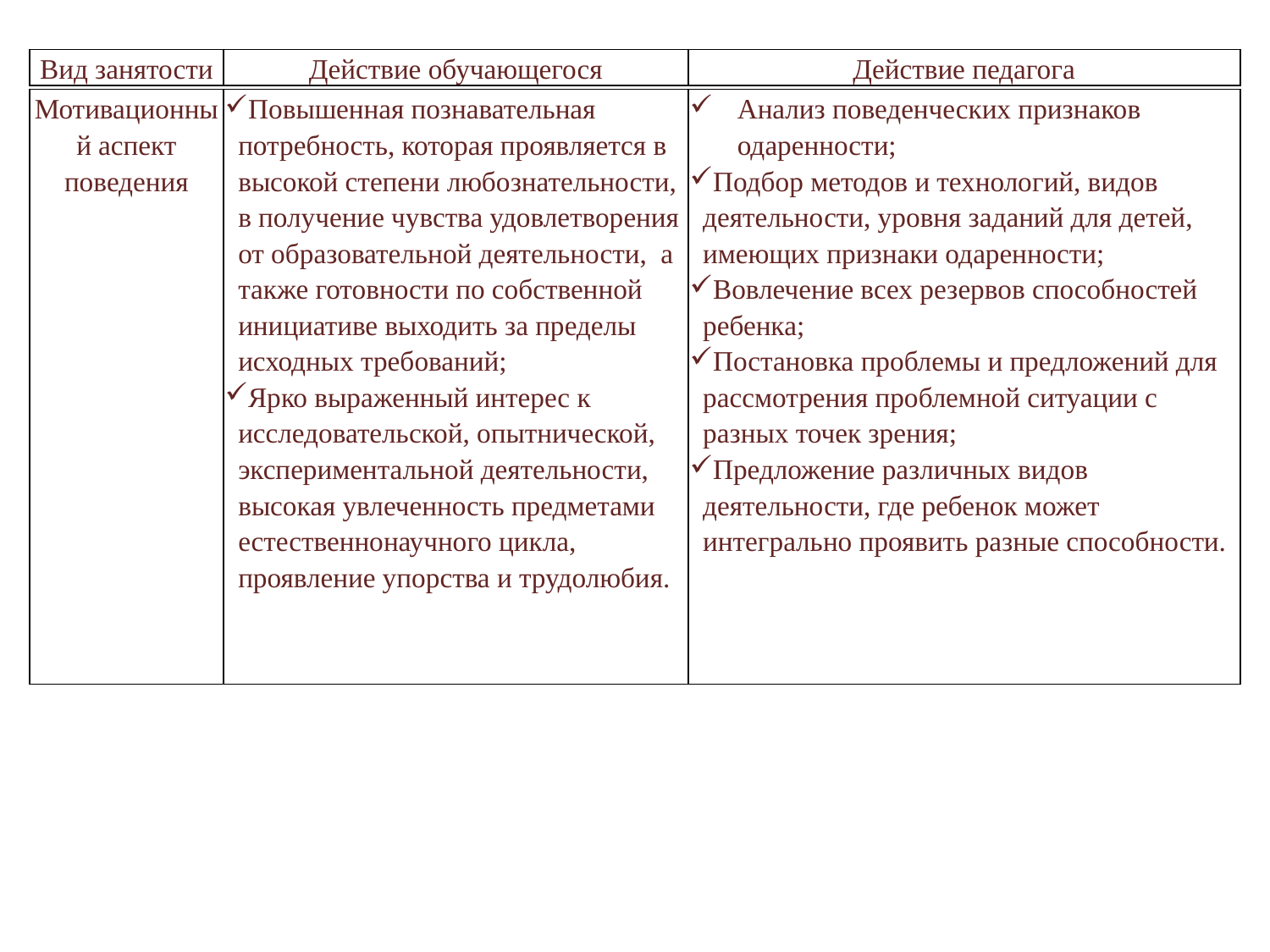

| Вид занятости | Действие обучающегося | Действие педагога |
| --- | --- | --- |
| Мотивационный аспект поведения | Повышенная познавательная потребность, которая проявляется в высокой степени любознательности, в получение чувства удовлетворения от образовательной деятельности, а также готовности по собственной инициативе выходить за пределы исходных требований; Ярко выраженный интерес к исследовательской, опытнической, экспериментальной деятельности, высокая увлеченность предметами естественнонаучного цикла, проявление упорства и трудолюбия. | Анализ поведенческих признаков одаренности; Подбор методов и технологий, видов деятельности, уровня заданий для детей, имеющих признаки одаренности; Вовлечение всех резервов способностей ребенка; Постановка проблемы и предложений для рассмотрения проблемной ситуации с разных точек зрения; Предложение различных видов деятельности, где ребенок может интегрально проявить разные способности. |
| --- | --- | --- |